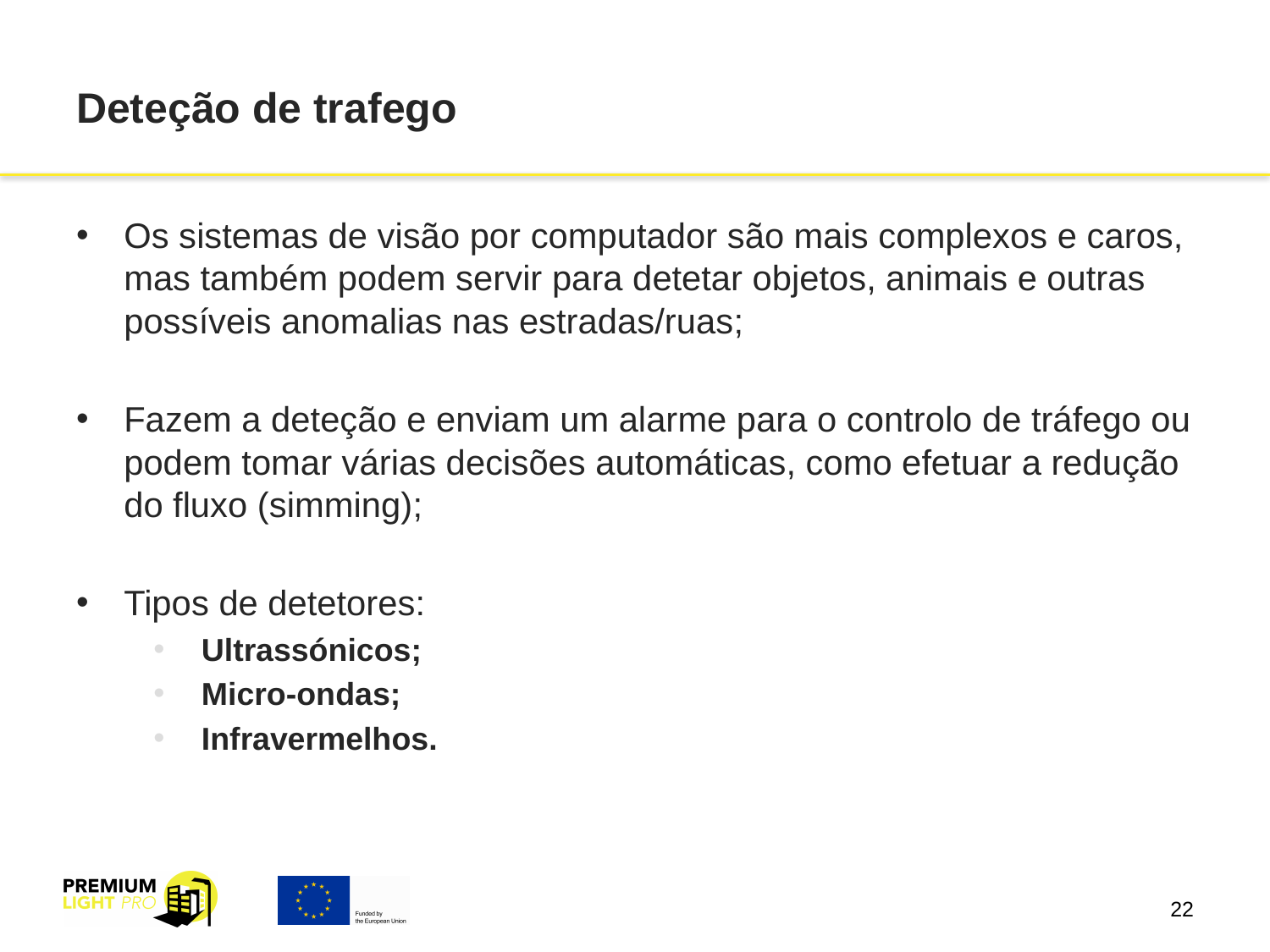

# Deteção de trafego
Os sistemas de visão por computador são mais complexos e caros, mas também podem servir para detetar objetos, animais e outras possíveis anomalias nas estradas/ruas;

Fazem a deteção e enviam um alarme para o controlo de tráfego ou podem tomar várias decisões automáticas, como efetuar a redução do fluxo (simming);

Tipos de detetores:
Ultrassónicos;
Micro-ondas;
Infravermelhos.